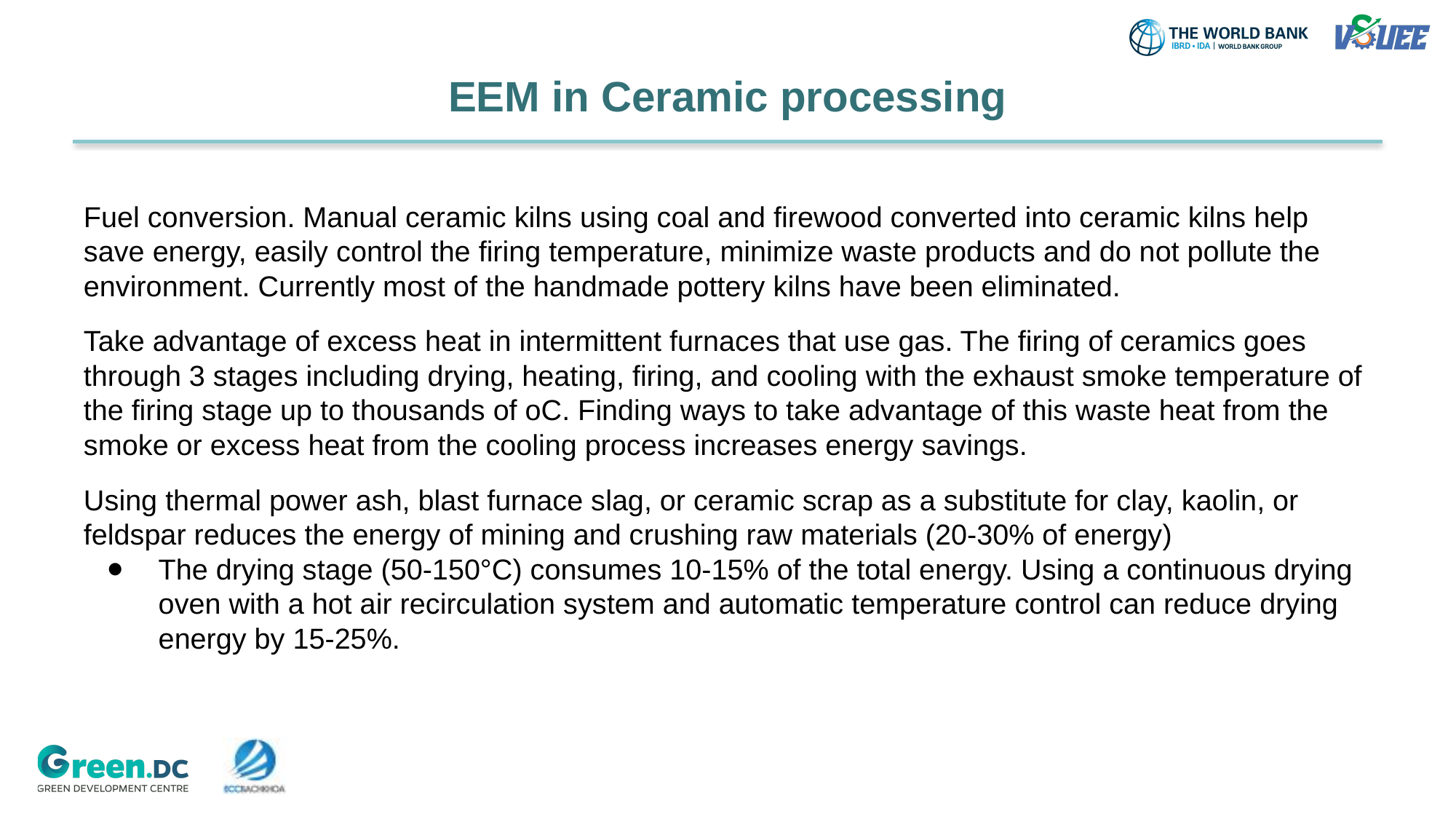

# EEM in Ceramic processing
Fuel conversion. Manual ceramic kilns using coal and firewood converted into ceramic kilns help save energy, easily control the firing temperature, minimize waste products and do not pollute the environment. Currently most of the handmade pottery kilns have been eliminated.
Take advantage of excess heat in intermittent furnaces that use gas. The firing of ceramics goes through 3 stages including drying, heating, firing, and cooling with the exhaust smoke temperature of the firing stage up to thousands of oC. Finding ways to take advantage of this waste heat from the smoke or excess heat from the cooling process increases energy savings.
Using thermal power ash, blast furnace slag, or ceramic scrap as a substitute for clay, kaolin, or feldspar reduces the energy of mining and crushing raw materials (20-30% of energy)
The drying stage (50-150°C) consumes 10-15% of the total energy. Using a continuous drying oven with a hot air recirculation system and automatic temperature control can reduce drying energy by 15-25%.